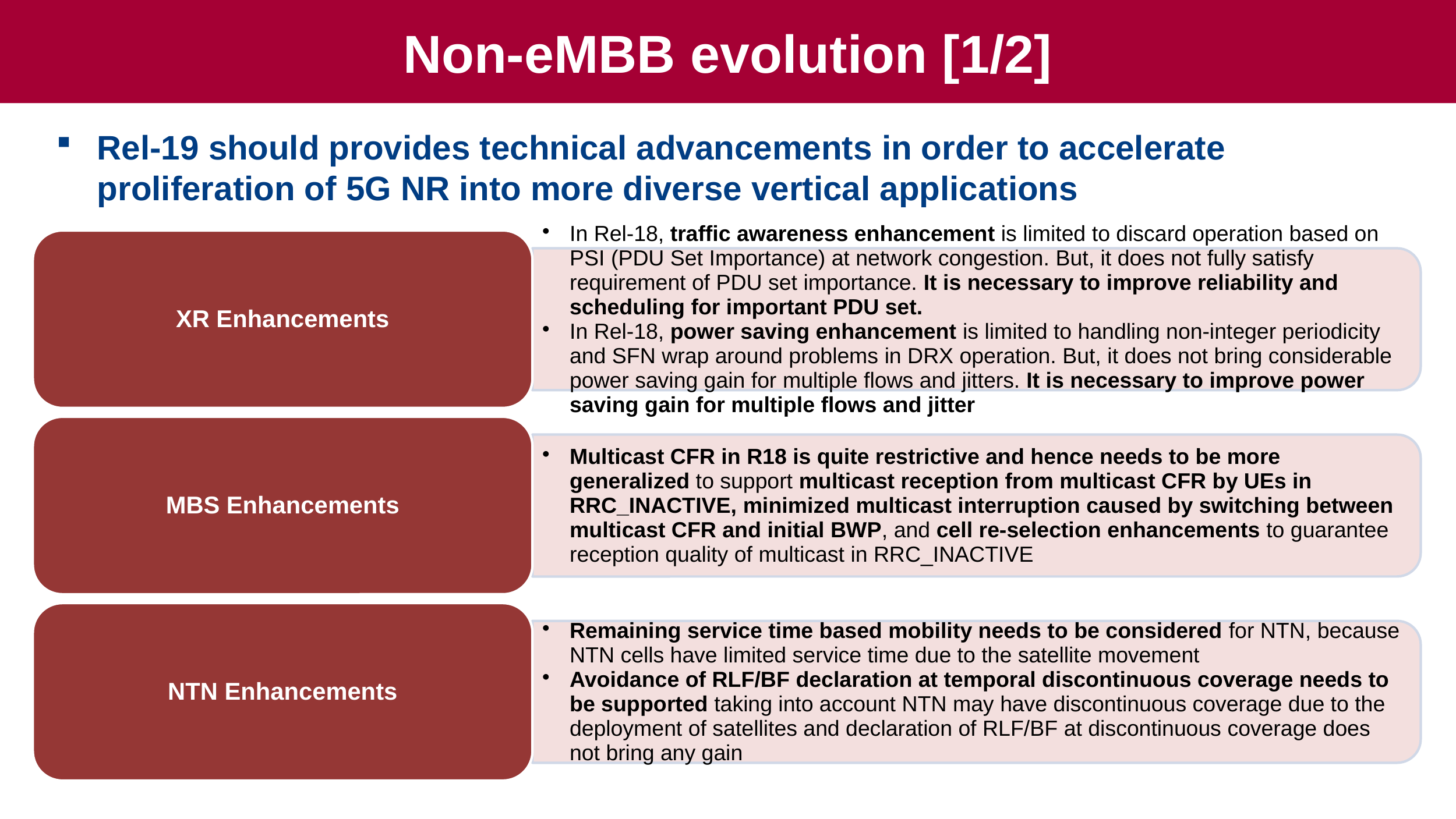

# Non-eMBB evolution [1/2]
Rel-19 should provides technical advancements in order to accelerate proliferation of 5G NR into more diverse vertical applications
XR Enhancements
MBS Enhancements
Multicast CFR in R18 is quite restrictive and hence needs to be more generalized to support multicast reception from multicast CFR by UEs in RRC_INACTIVE, minimized multicast interruption caused by switching between multicast CFR and initial BWP, and cell re-selection enhancements to guarantee reception quality of multicast in RRC_INACTIVE
In Rel-18, traffic awareness enhancement is limited to discard operation based on PSI (PDU Set Importance) at network congestion. But, it does not fully satisfy requirement of PDU set importance. It is necessary to improve reliability and scheduling for important PDU set.
NTN Enhancements
Remaining service time based mobility needs to be considered for NTN, because NTN cells have limited service time due to the satellite movement
In Rel-18, power saving enhancement is limited to handling non-integer periodicity and SFN wrap around problems in DRX operation. But, it does not bring considerable power saving gain for multiple flows and jitters. It is necessary to improve power saving gain for multiple flows and jitter
Avoidance of RLF/BF declaration at temporal discontinuous coverage needs to be supported taking into account NTN may have discontinuous coverage due to the deployment of satellites and declaration of RLF/BF at discontinuous coverage does not bring any gain